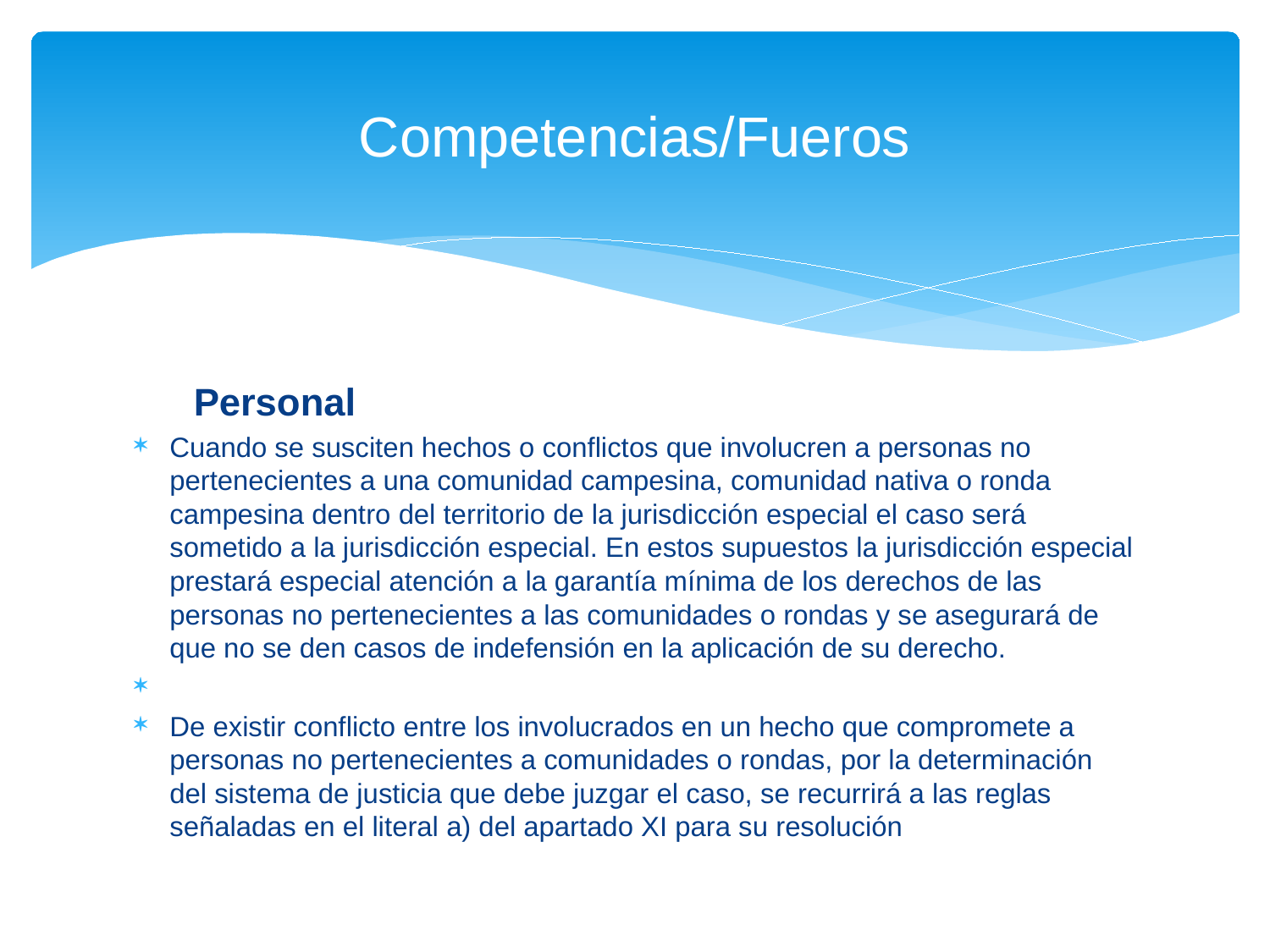

# Competencias/Fueros
Personal
Cuando se susciten hechos o conflictos que involucren a personas no pertenecientes a una comunidad campesina, comunidad nativa o ronda campesina dentro del territorio de la jurisdicción especial el caso será sometido a la jurisdicción especial. En estos supuestos la jurisdicción especial prestará especial atención a la garantía mínima de los derechos de las personas no pertenecientes a las comunidades o rondas y se asegurará de que no se den casos de indefensión en la aplicación de su derecho.

De existir conflicto entre los involucrados en un hecho que compromete a personas no pertenecientes a comunidades o rondas, por la determinación del sistema de justicia que debe juzgar el caso, se recurrirá a las reglas señaladas en el literal a) del apartado XI para su resolución